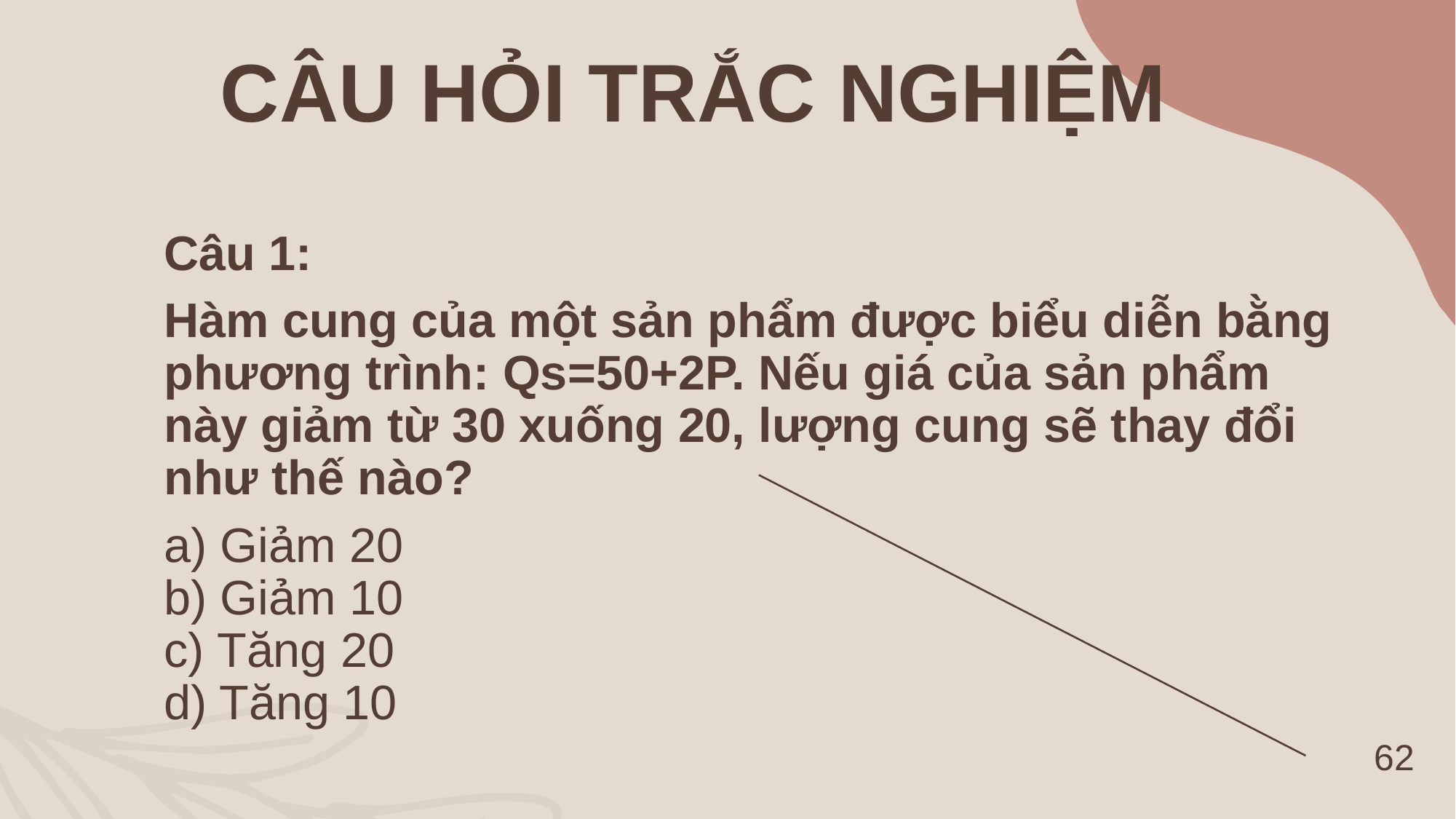

CÂU HỎI TRẮC NGHIỆM
Câu 1:
Hàm cung của một sản phẩm được biểu diễn bằng phương trình: Qs​=50+2P. Nếu giá của sản phẩm này giảm từ 30 xuống 20, lượng cung sẽ thay đổi như thế nào?
a) Giảm 20
b) Giảm 10
c) Tăng 20
d) Tăng 10
62